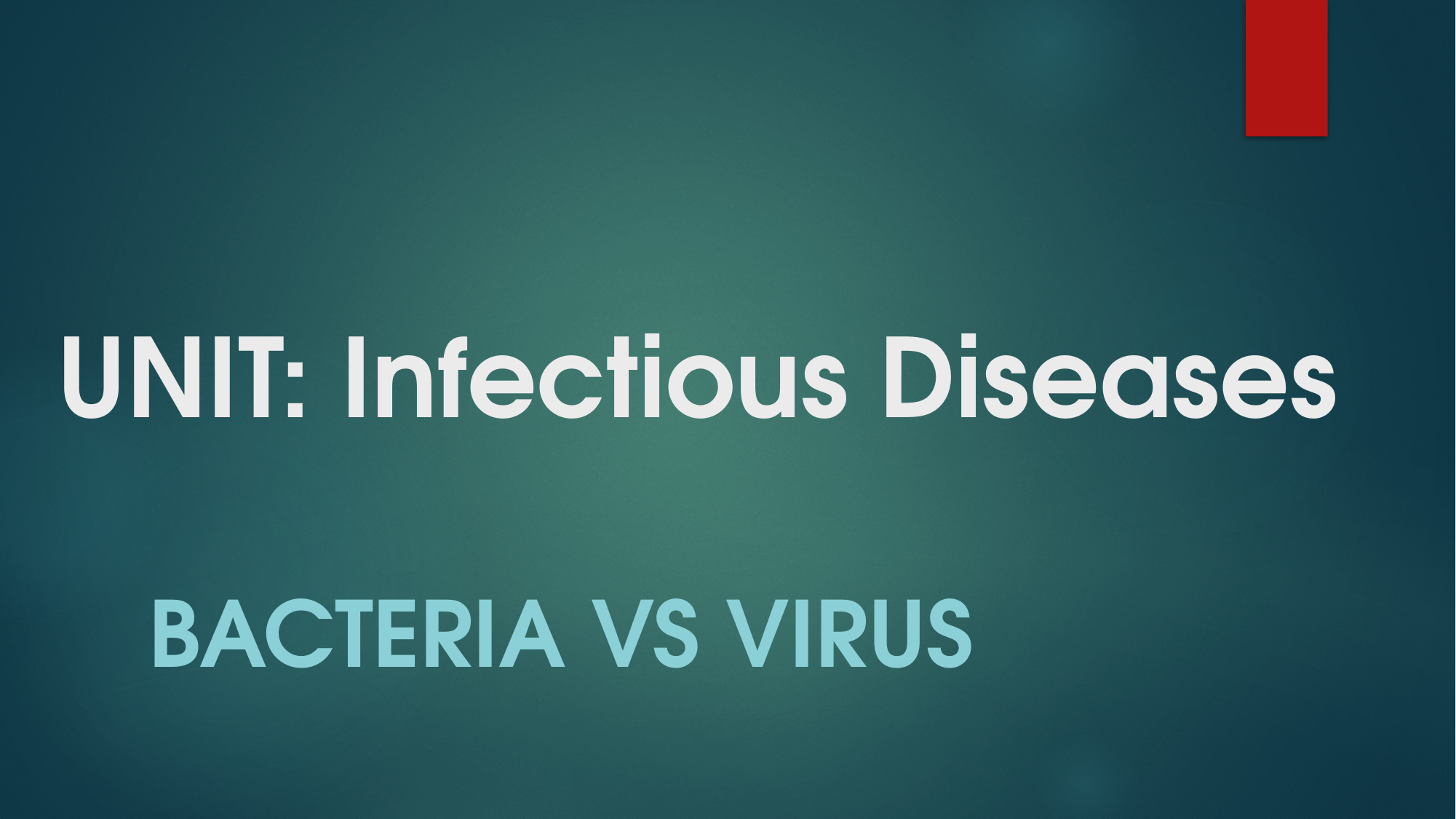

# UNIT: Infectious Diseases
Bacteria vs Virus